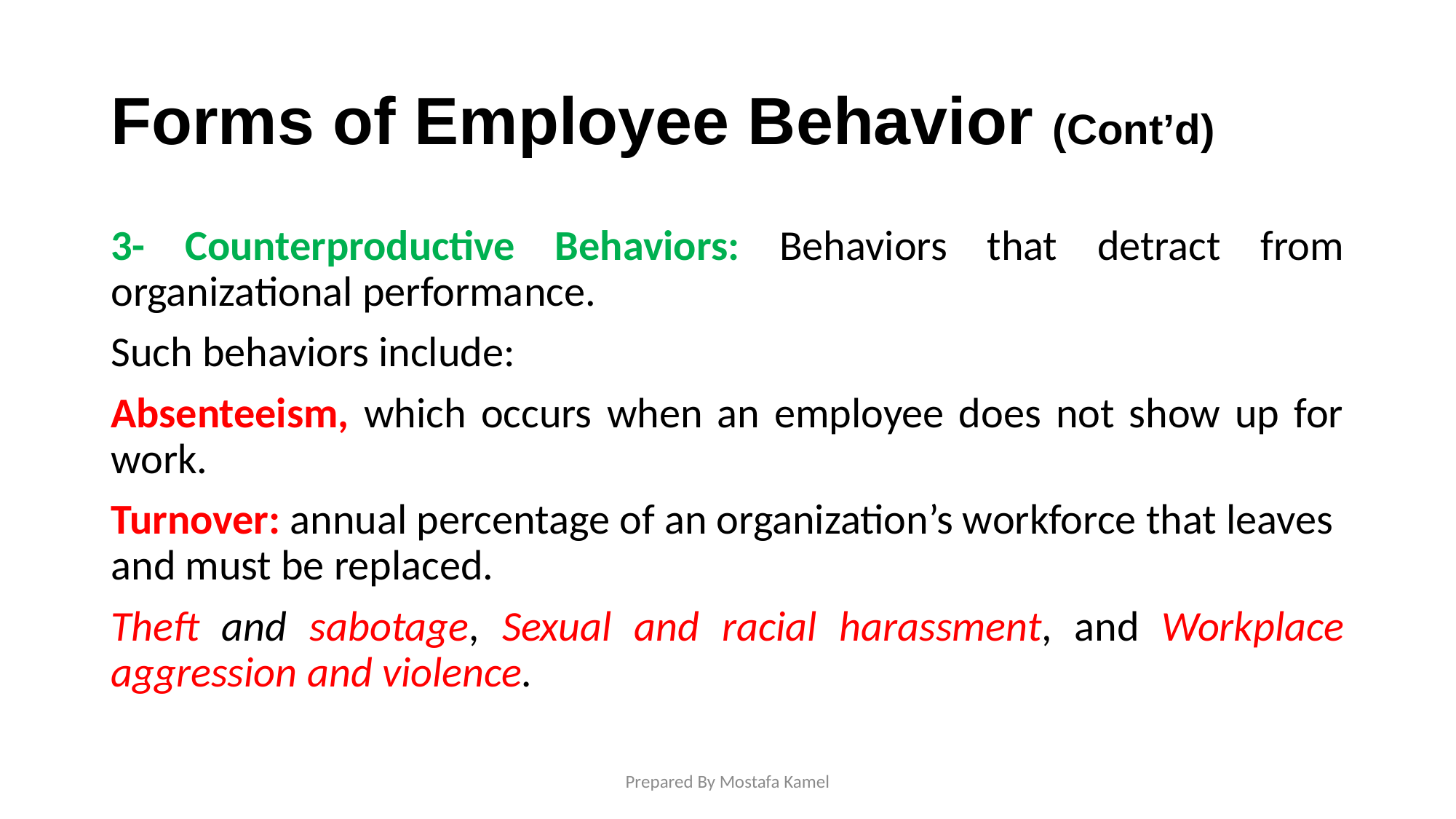

# Forms of Employee Behavior (Cont’d)
3- Counterproductive Behaviors: Behaviors that detract from organizational performance.
Such behaviors include:
Absenteeism, which occurs when an employee does not show up for work.
Turnover: annual percentage of an organization’s workforce that leaves and must be replaced.
Theft and sabotage, Sexual and racial harassment, and Workplace aggression and violence.

Prepared By Mostafa Kamel